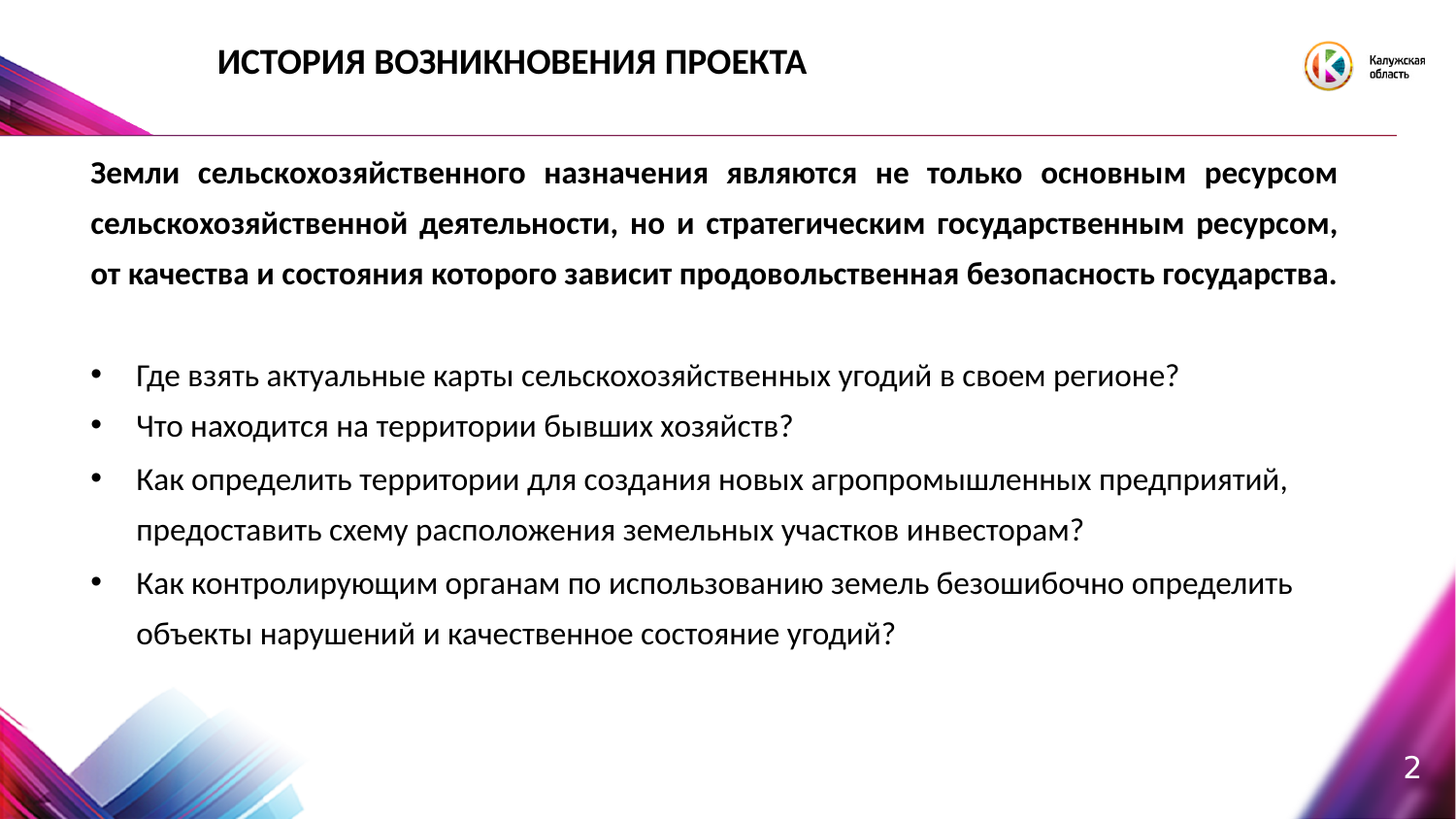

# ИСТОРИЯ ВОЗНИКНОВЕНИЯ ПРОЕКТА
Земли сельскохозяйственного назначения являются не только основным ресурсом сельскохозяйственной деятельности, но и стратегическим государственным ресурсом, от качества и состояния которого зависит продовольственная безопасность государства.
Где взять актуальные карты сельскохозяйственных угодий в своем регионе?
Что находится на территории бывших хозяйств?
Как определить территории для создания новых агропромышленных предприятий, предоставить схему расположения земельных участков инвесторам?
Как контролирующим органам по использованию земель безошибочно определить объекты нарушений и качественное состояние угодий?

2